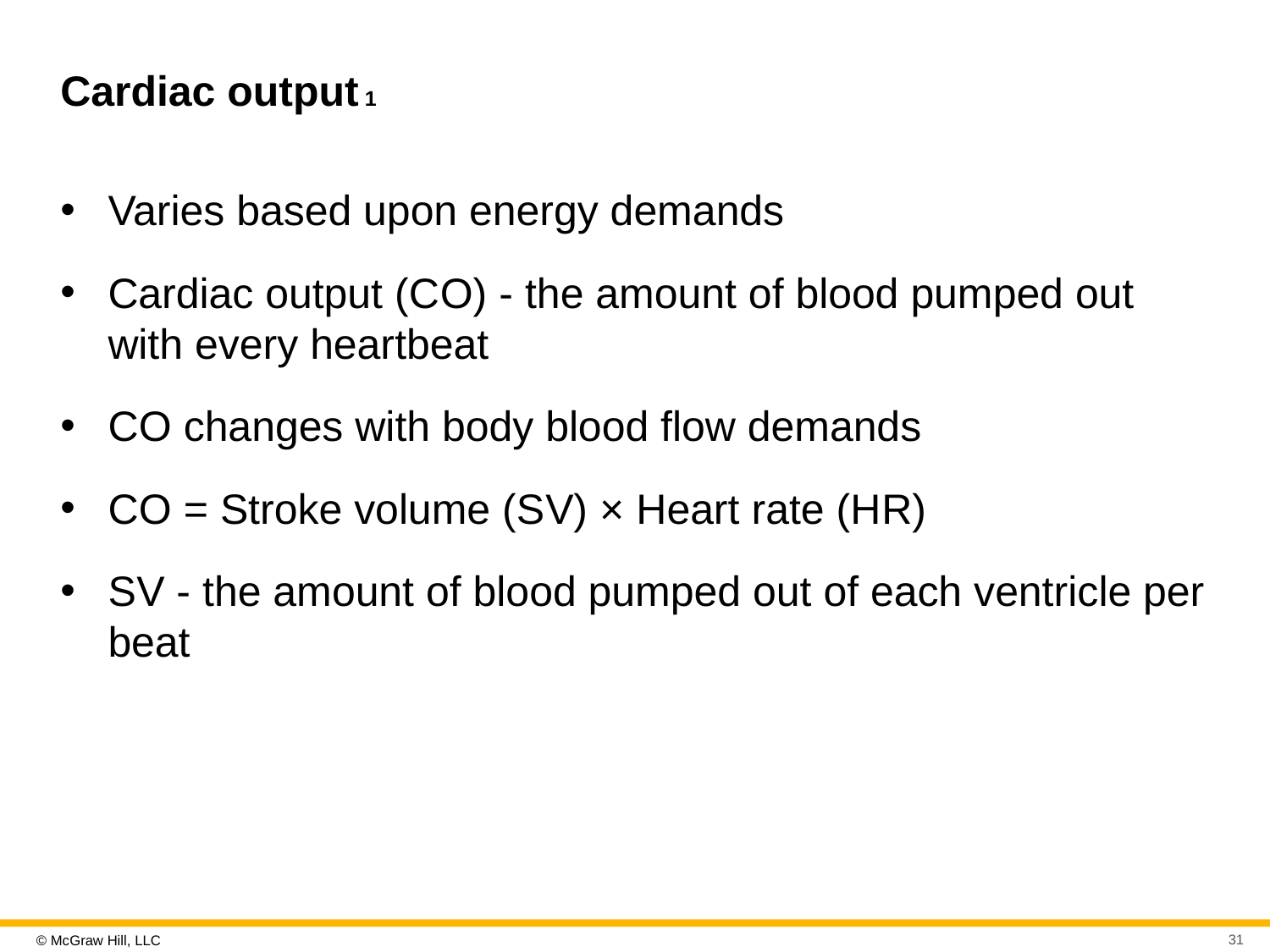

# Cardiac output 1
Varies based upon energy demands
Cardiac output (C O) - the amount of blood pumped out with every heartbeat
C O changes with body blood flow demands
C O = Stroke volume (S V) × Heart rate (H R)
S V - the amount of blood pumped out of each ventricle per beat
31